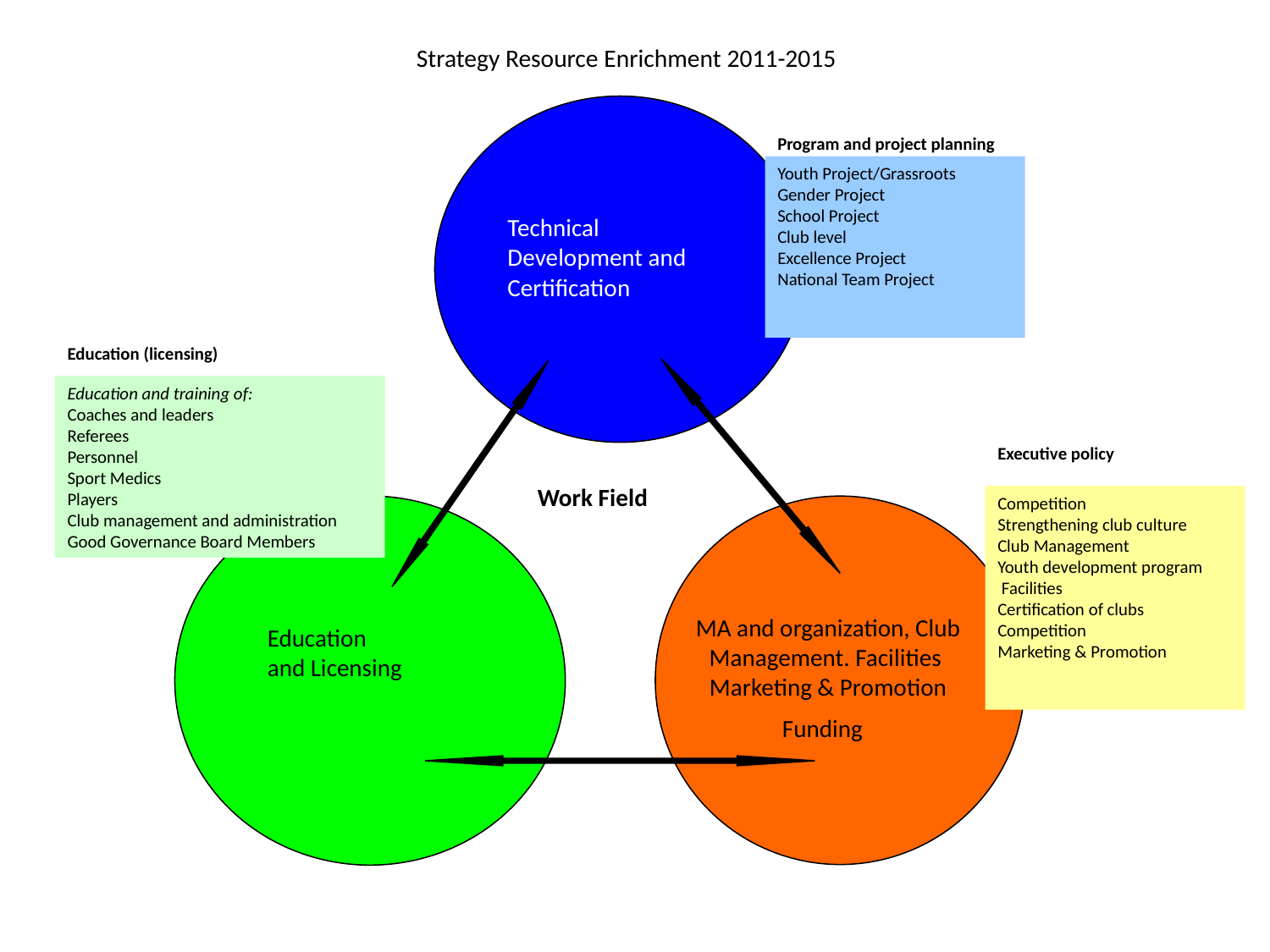

# Strategy Resource Enrichment 2011-2015

Program and project planning
Youth Project/Grassroots
Gender Project
School Project
Club level
Excellence Project
National Team Project
Technical Development and
Certification
Education (licensing)
Education and training of:
Coaches and leaders
Referees
Personnel
Sport Medics
Players
Club management and administration
Good Governance Board Members
Executive policy

Work Field
Competition
Strengthening club culture
Club Management
Youth development program
 Facilities
Certification of clubs
Competition
Marketing & Promotion

 MA and organization, Club Management. Facilities
 Marketing & Promotion
Funding
Education
and Licensing